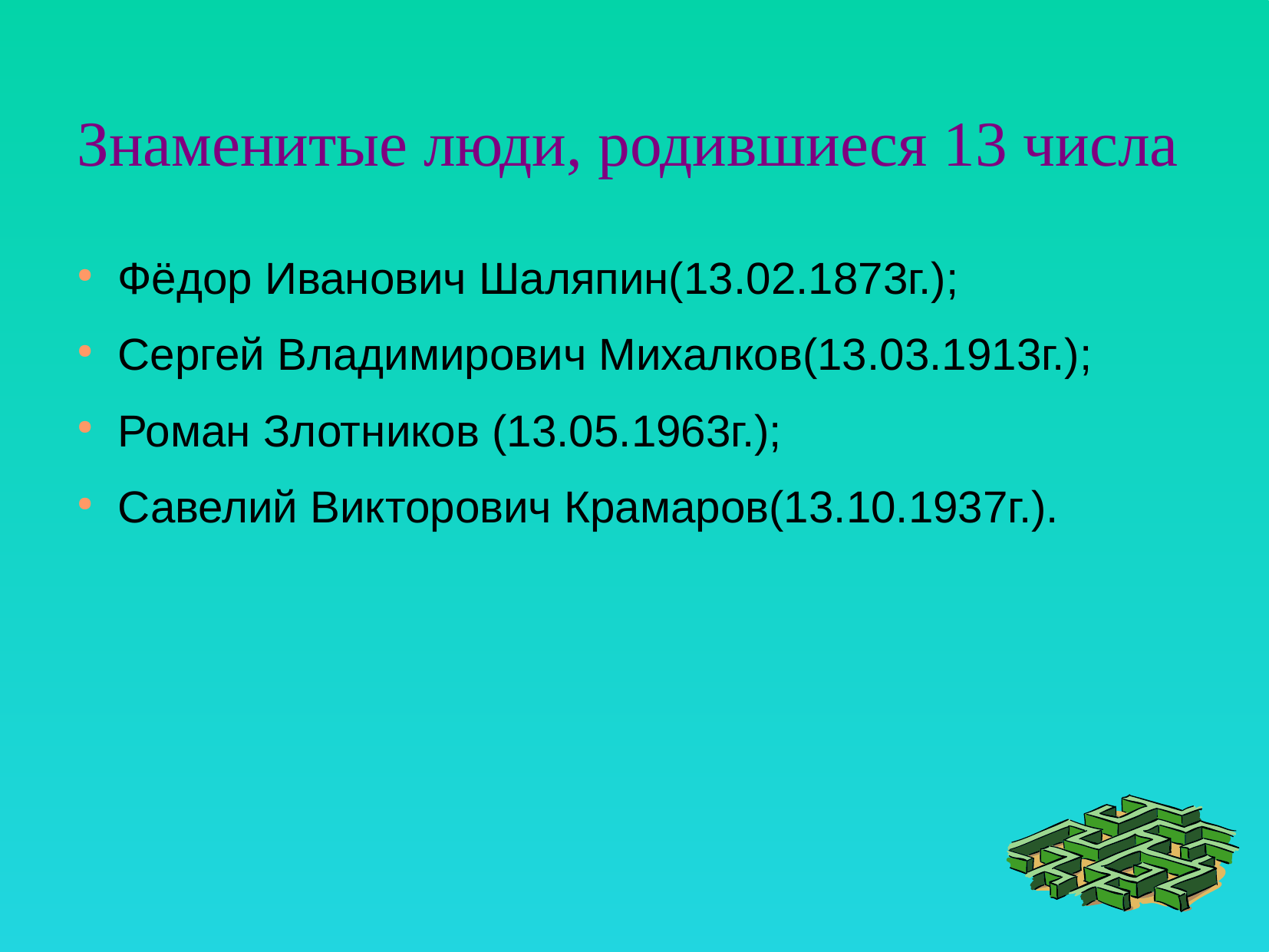

Знаменитые люди, родившиеся 13 числа
Фёдор Иванович Шаляпин(13.02.1873г.);
Сергей Владимирович Михалков(13.03.1913г.);
Роман Злотников (13.05.1963г.);
Савелий Викторович Крамаров(13.10.1937г.).